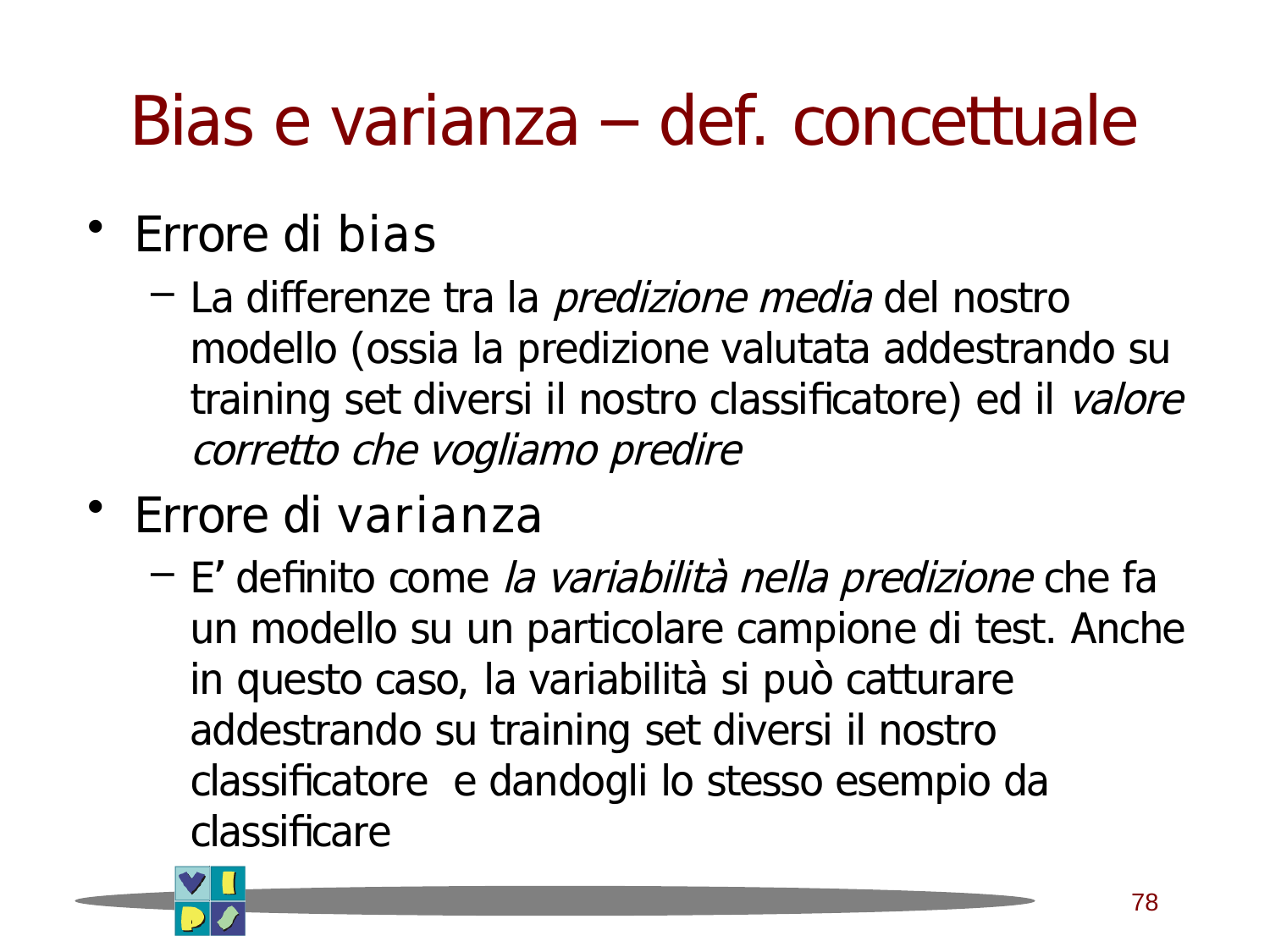

# Bias e varianza – def. concettuale
Errore di bias
La differenze tra la predizione media del nostro modello (ossia la predizione valutata addestrando su training set diversi il nostro classificatore) ed il valore corretto che vogliamo predire
Errore di varianza
E’ definito come la variabilità nella predizione che fa un modello su un particolare campione di test. Anche in questo caso, la variabilità si può catturare addestrando su training set diversi il nostro classificatore  e dandogli lo stesso esempio da classificare

78